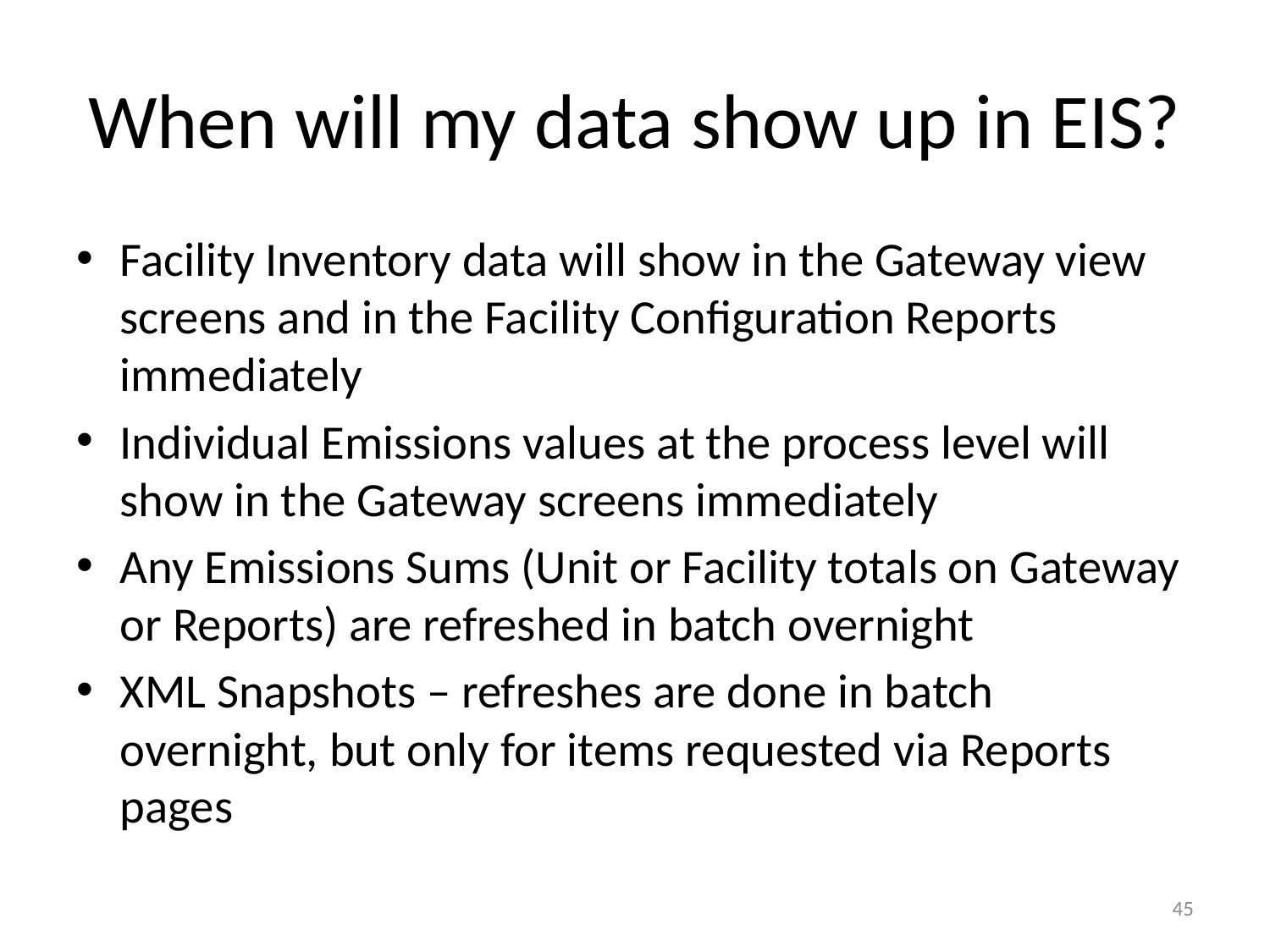

# When will my data show up in EIS?
Facility Inventory data will show in the Gateway view screens and in the Facility Configuration Reports immediately
Individual Emissions values at the process level will show in the Gateway screens immediately
Any Emissions Sums (Unit or Facility totals on Gateway or Reports) are refreshed in batch overnight
XML Snapshots – refreshes are done in batch overnight, but only for items requested via Reports pages
45